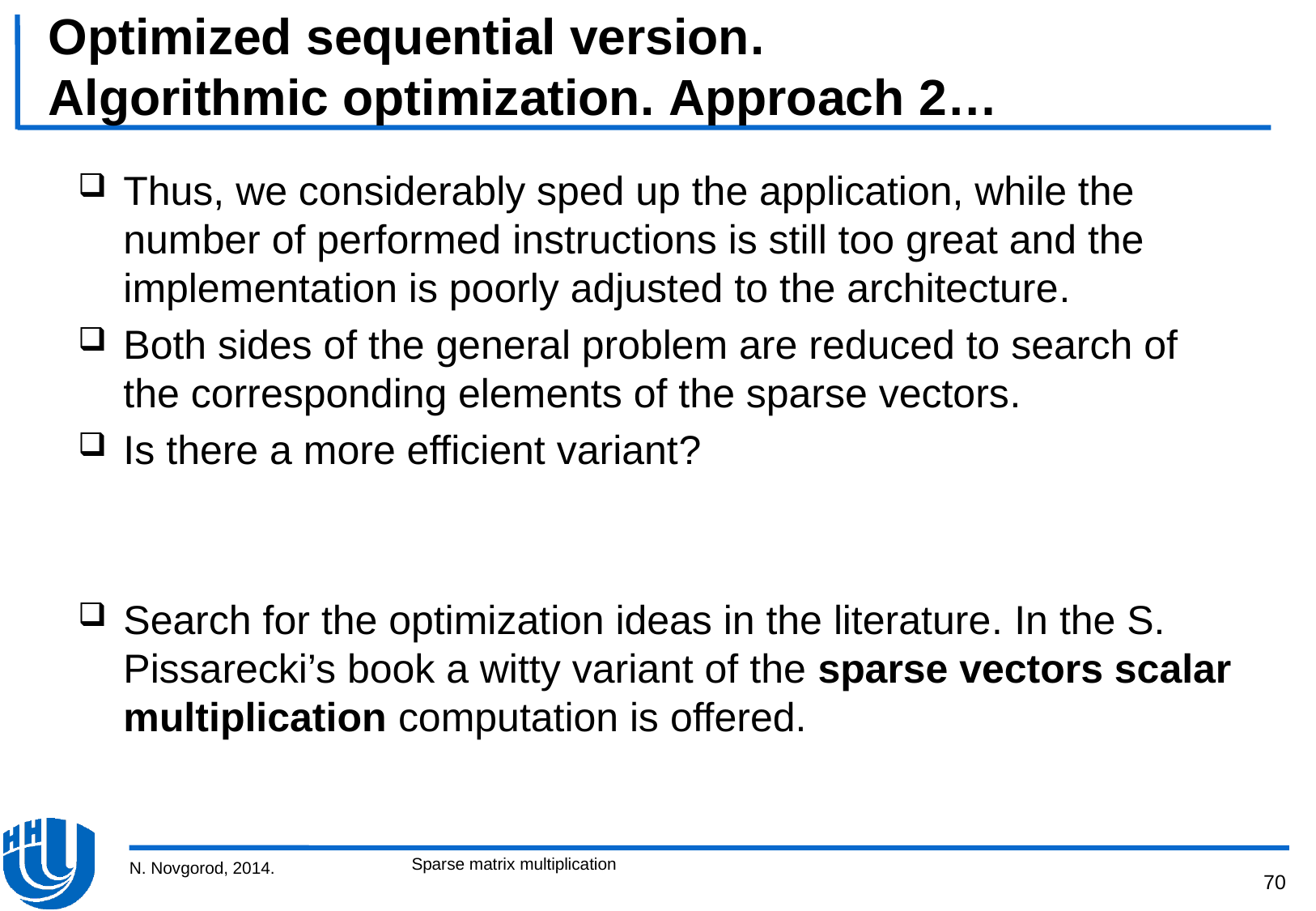

# Optimized sequential version. Algorithmic optimization. Approach 2…
Thus, we considerably sped up the application, while the number of performed instructions is still too great and the implementation is poorly adjusted to the architecture.
Both sides of the general problem are reduced to search of the corresponding elements of the sparse vectors.
Is there a more efficient variant?

Search for the optimization ideas in the literature. In the S. Pissarecki’s book a witty variant of the sparse vectors scalar multiplication computation is offered.
Sparse matrix multiplication
N. Novgorod, 2014.
70